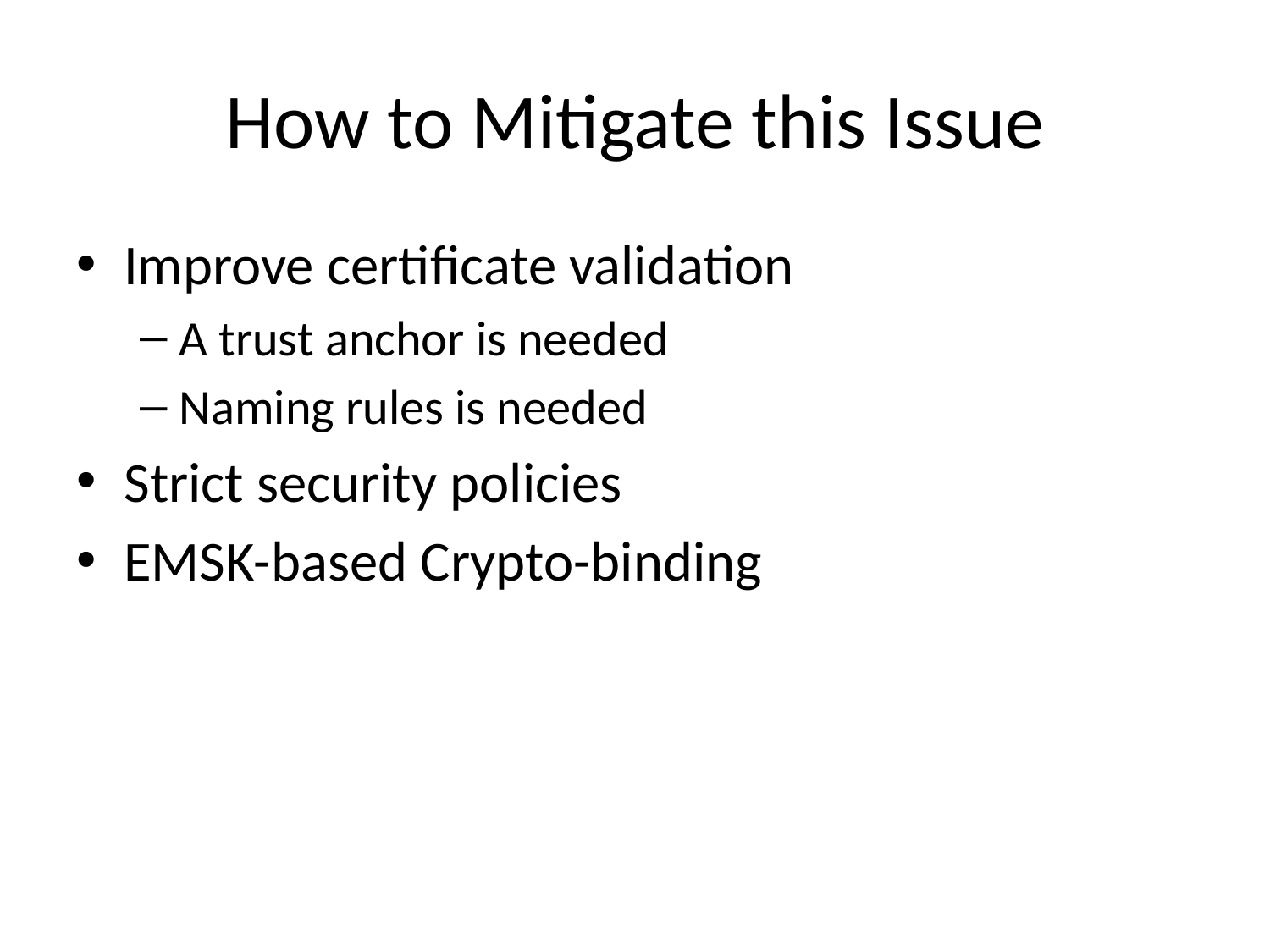

# How to Mitigate this Issue
Improve certificate validation
A trust anchor is needed
Naming rules is needed
Strict security policies
EMSK-based Crypto-binding